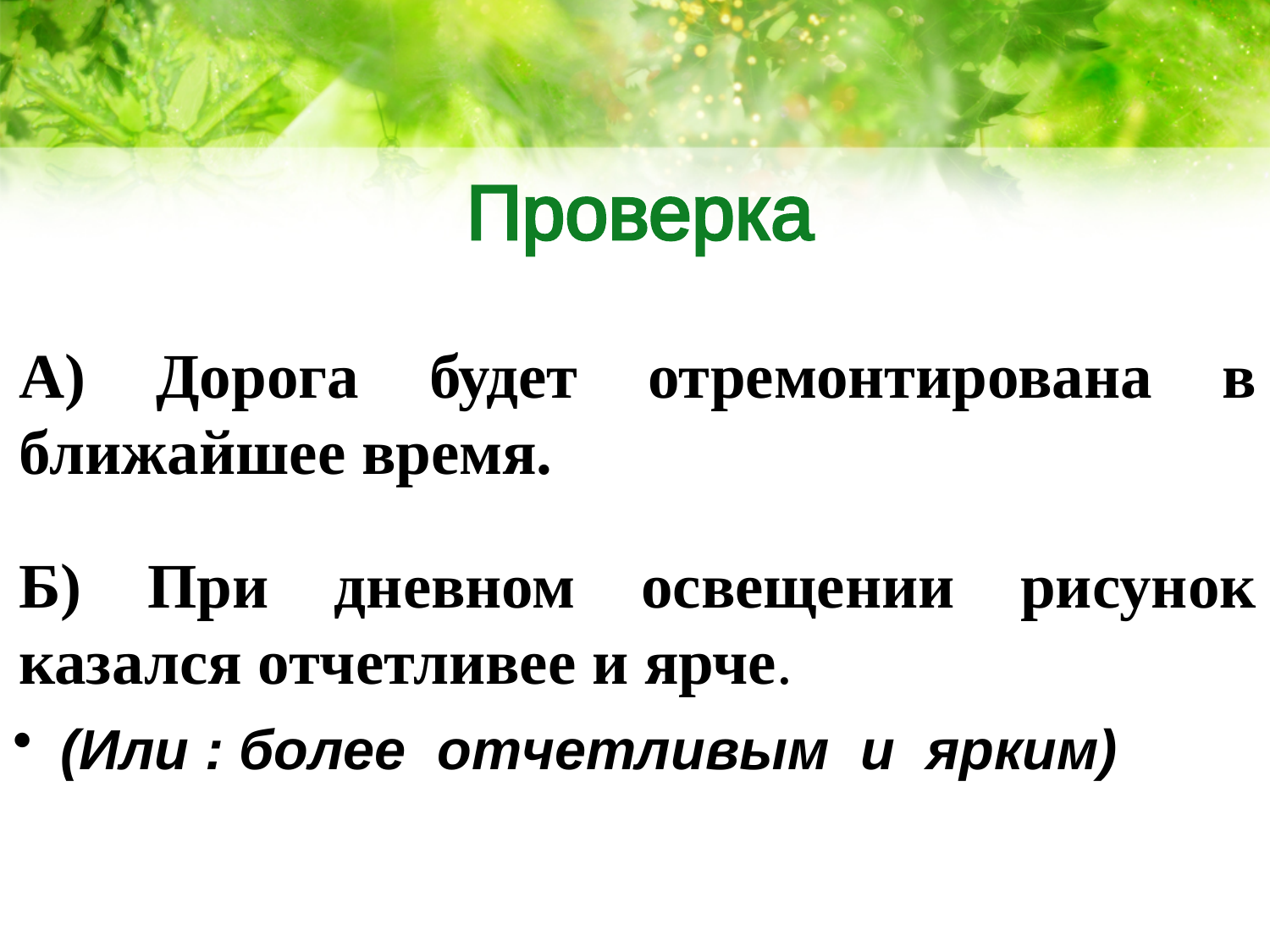

# Проверка
А) Дорога будет отремонтирована в ближайшее время.

Б) При дневном освещении рисунок казался отчетливее и ярче.
(Или : более  отчетливым  и  ярким)